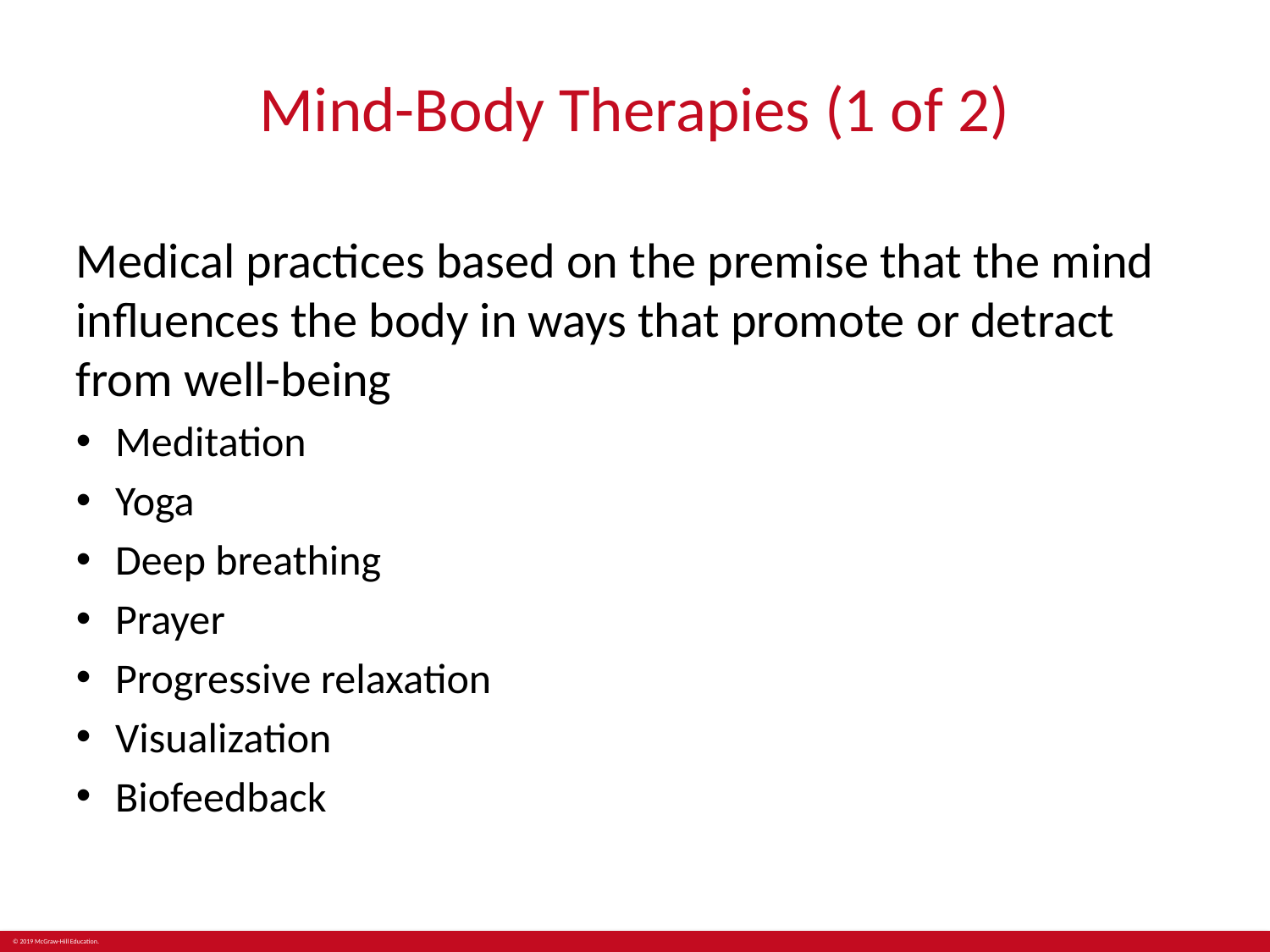

# Mind-Body Therapies (1 of 2)
Medical practices based on the premise that the mind influences the body in ways that promote or detract from well-being
Meditation
Yoga
Deep breathing
Prayer
Progressive relaxation
Visualization
Biofeedback